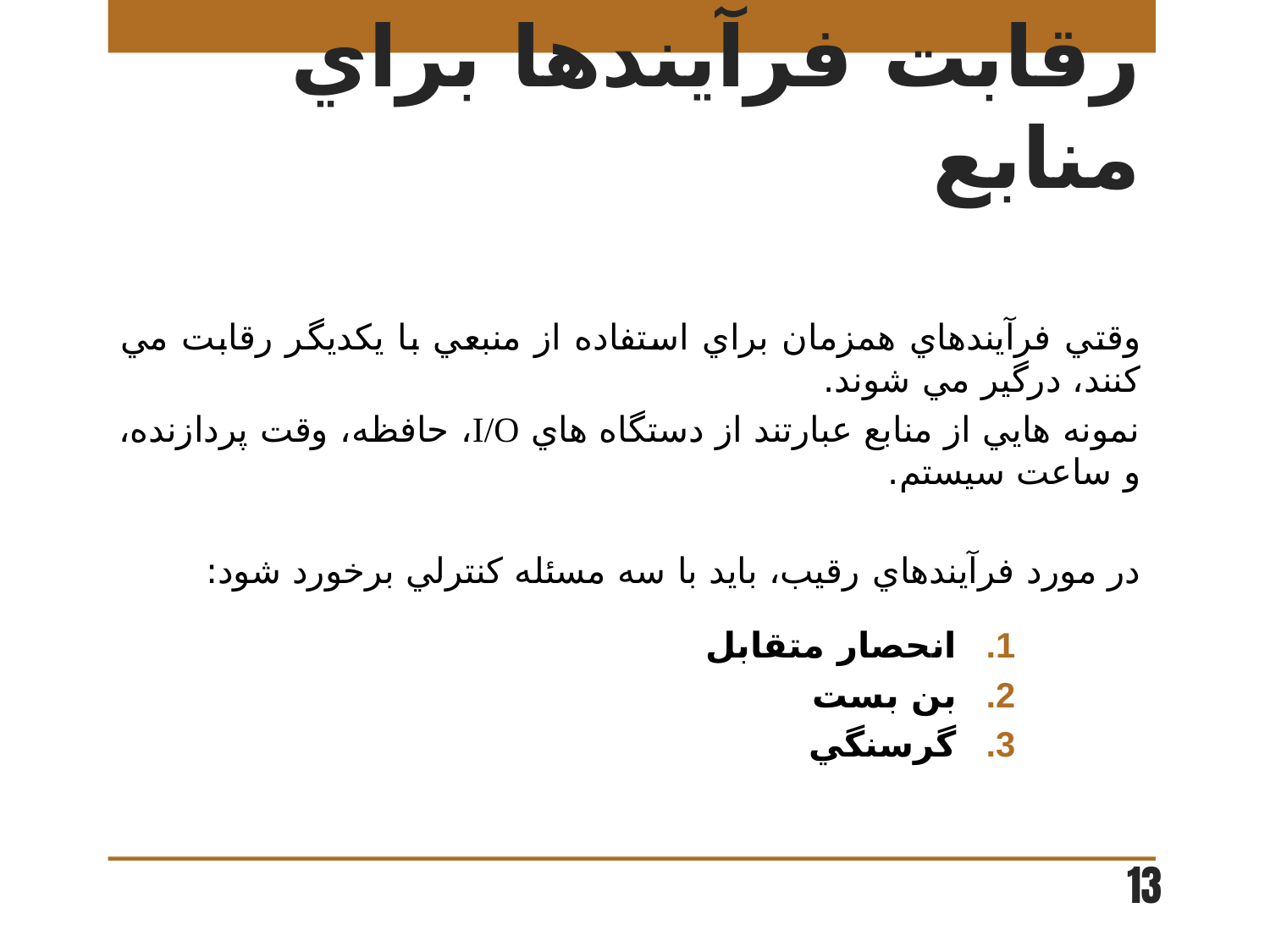

# رقابت فرآيندها براي منابع
وقتي فرآيندهاي همزمان براي استفاده از منبعي با يكديگر رقابت مي كنند، درگير مي شوند.
نمونه هايي از منابع عبارتند از دستگاه هاي I/O، حافظه، وقت پردازنده، و ساعت سيستم.

در مورد فرآيندهاي رقيب، بايد با سه مسئله كنترلي برخورد شود:

انحصار متقابل
بن بست
گرسنگي
13